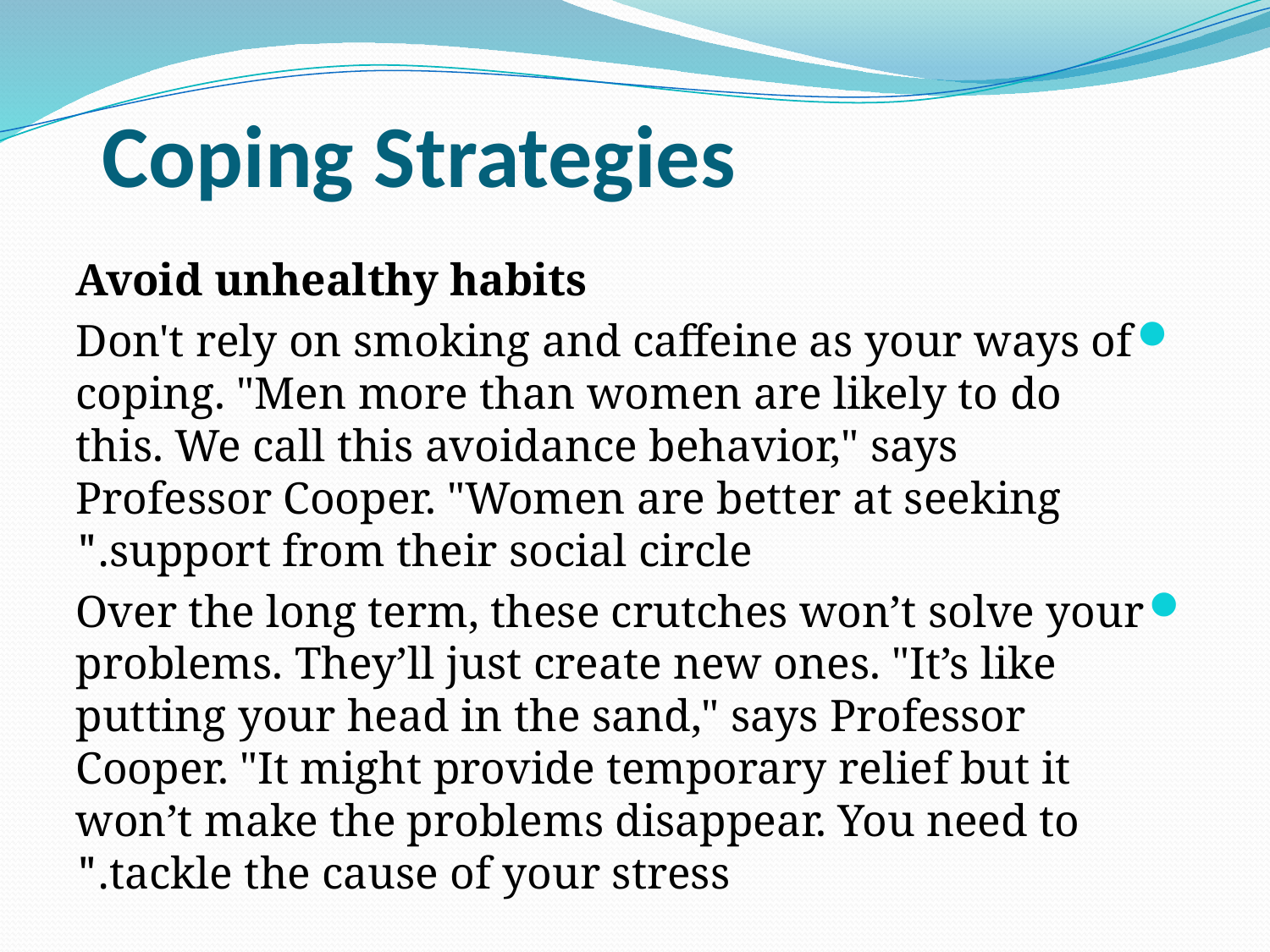

# Coping Strategies
Avoid unhealthy habits
Don't rely on smoking and caffeine as your ways of coping. "Men more than women are likely to do this. We call this avoidance behavior," says Professor Cooper. "Women are better at seeking support from their social circle."
Over the long term, these crutches won’t solve your problems. They’ll just create new ones. "It’s like putting your head in the sand," says Professor Cooper. "It might provide temporary relief but it won’t make the problems disappear. You need to tackle the cause of your stress."